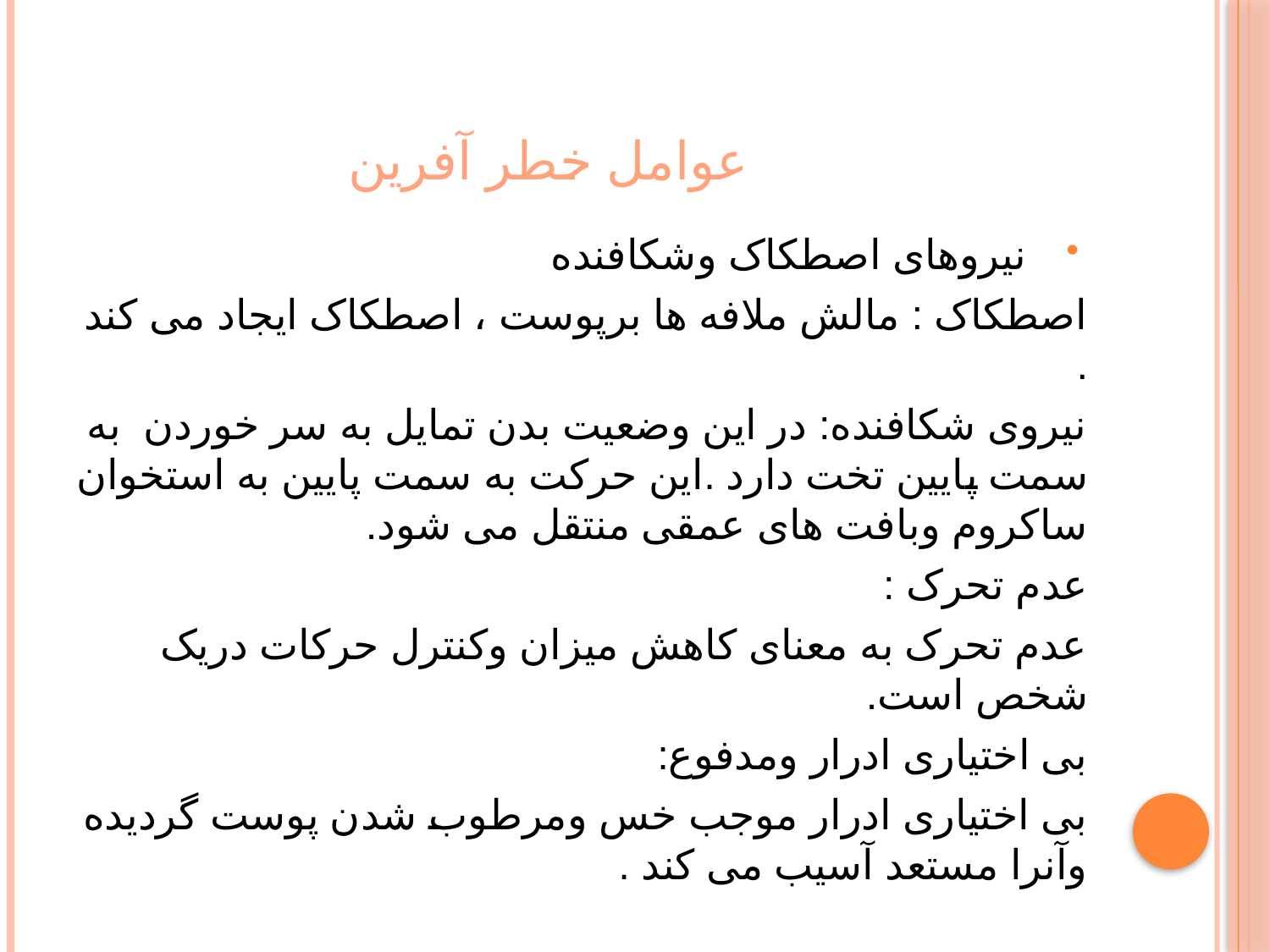

# عوامل خطر آفرین
نیروهای اصطکاک وشکافنده
اصطکاک : مالش ملافه ها برپوست ، اصطکاک ایجاد می کند .
نیروی شکافنده: در این وضعیت بدن تمایل به سر خوردن  به سمت پایین تخت دارد .این حرکت به سمت پایین به استخوان ساکروم وبافت های عمقی منتقل می شود.
عدم تحرک :
عدم تحرک به معنای کاهش میزان وکنترل حرکات دریک شخص است.
بی اختیاری ادرار ومدفوع:
بی اختیاری ادرار موجب خس ومرطوب شدن پوست گردیده وآنرا مستعد آسیب می کند .